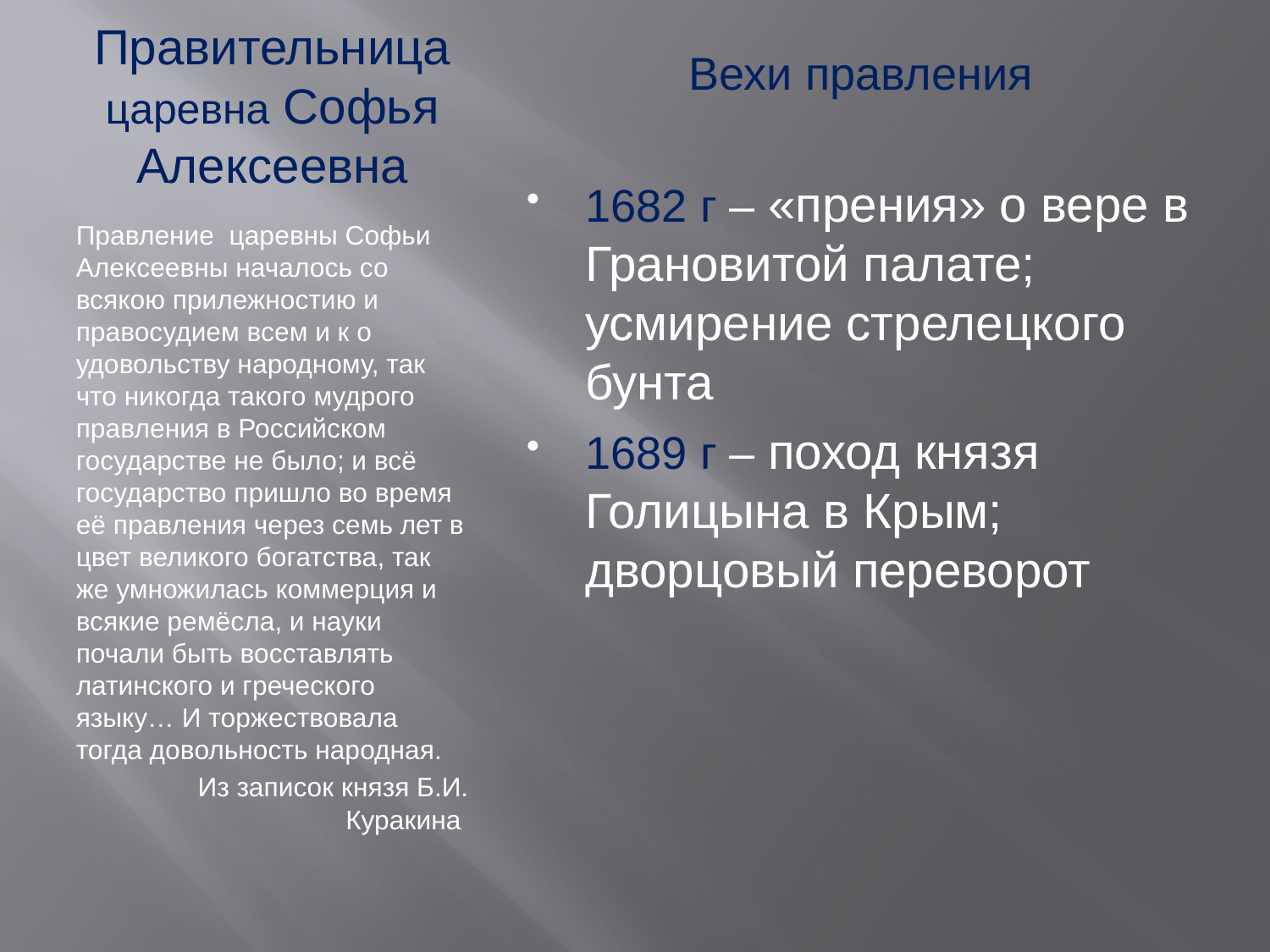

# Правительница царевна Софья Алексеевна
Вехи правления

1682 г – «прения» о вере в Грановитой палате; усмирение стрелецкого бунта
1689 г – поход князя Голицына в Крым; дворцовый переворот
Правление  царевны Софьи Алексеевны началось со всякою прилежностию и правосудием всем и к о удовольству народному, так что никогда такого мудрого правления в Российском государстве не было; и всё государство пришло во время её правления через семь лет в цвет великого богатства, так же умножилась коммерция и всякие ремёсла, и науки почали быть восставлять латинского и греческого языку… И торжествовала тогда довольность народная.
Из записок князя Б.И. Куракина